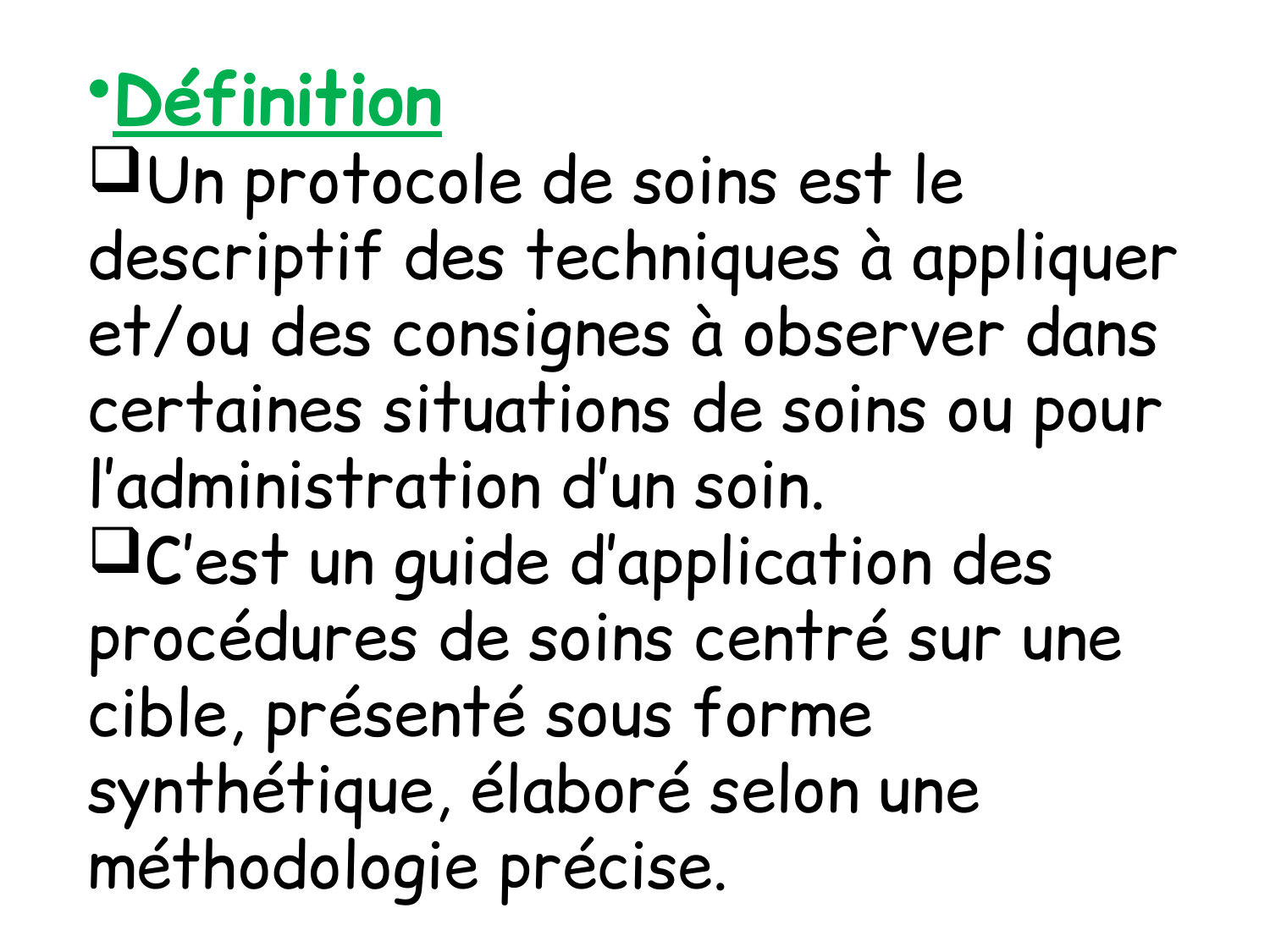

Définition
Un protocole de soins est le descriptif des techniques à appliquer et/ou des consignes à observer dans certaines situations de soins ou pour l’administration d’un soin.
C’est un guide d’application des procédures de soins centré sur une cible, présenté sous forme synthétique, élaboré selon une méthodologie précise.